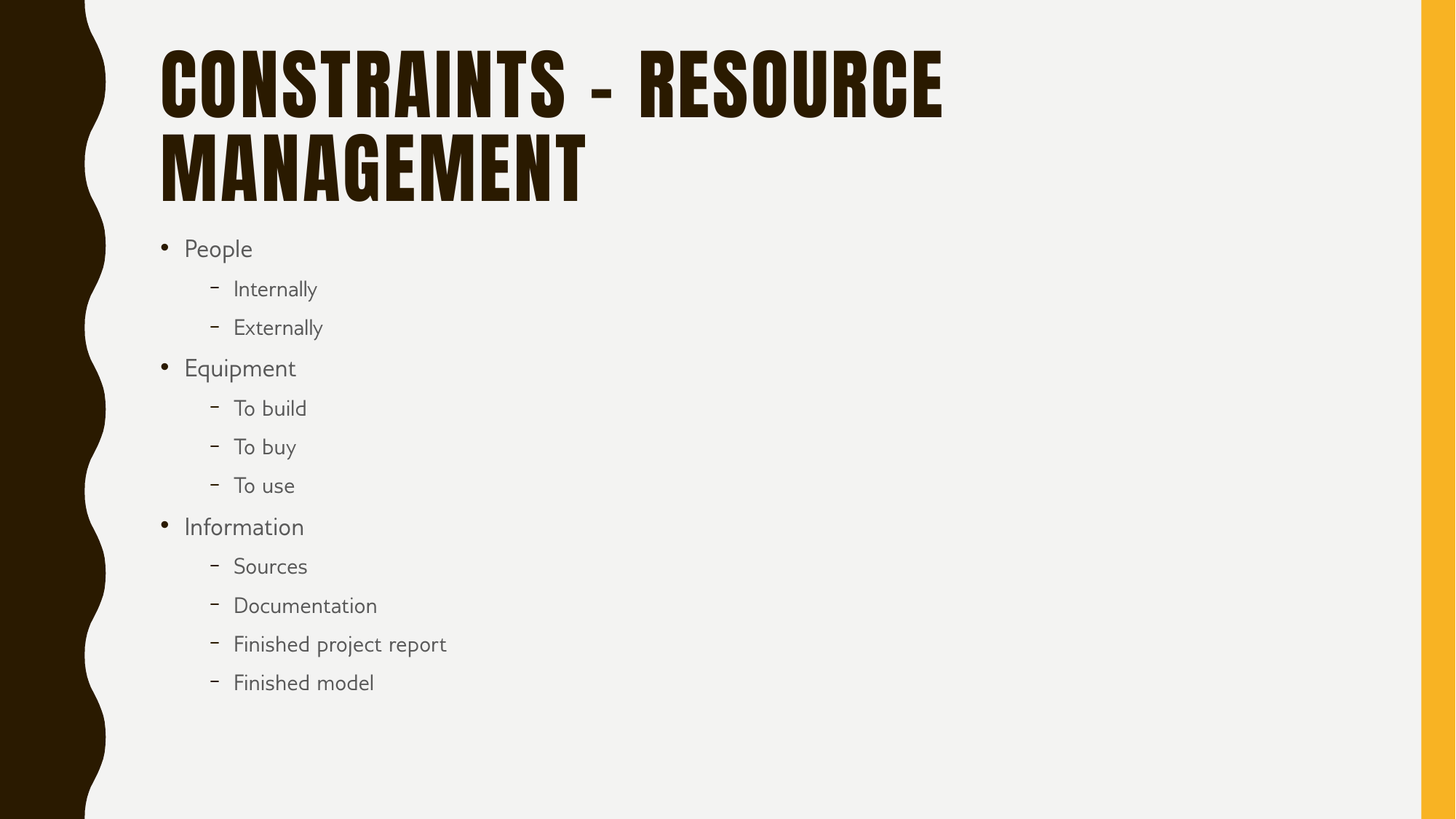

# Constraints - Resource Management
People
Internally
Externally
Equipment
To build
To buy
To use
Information
Sources
Documentation
Finished project report
Finished model